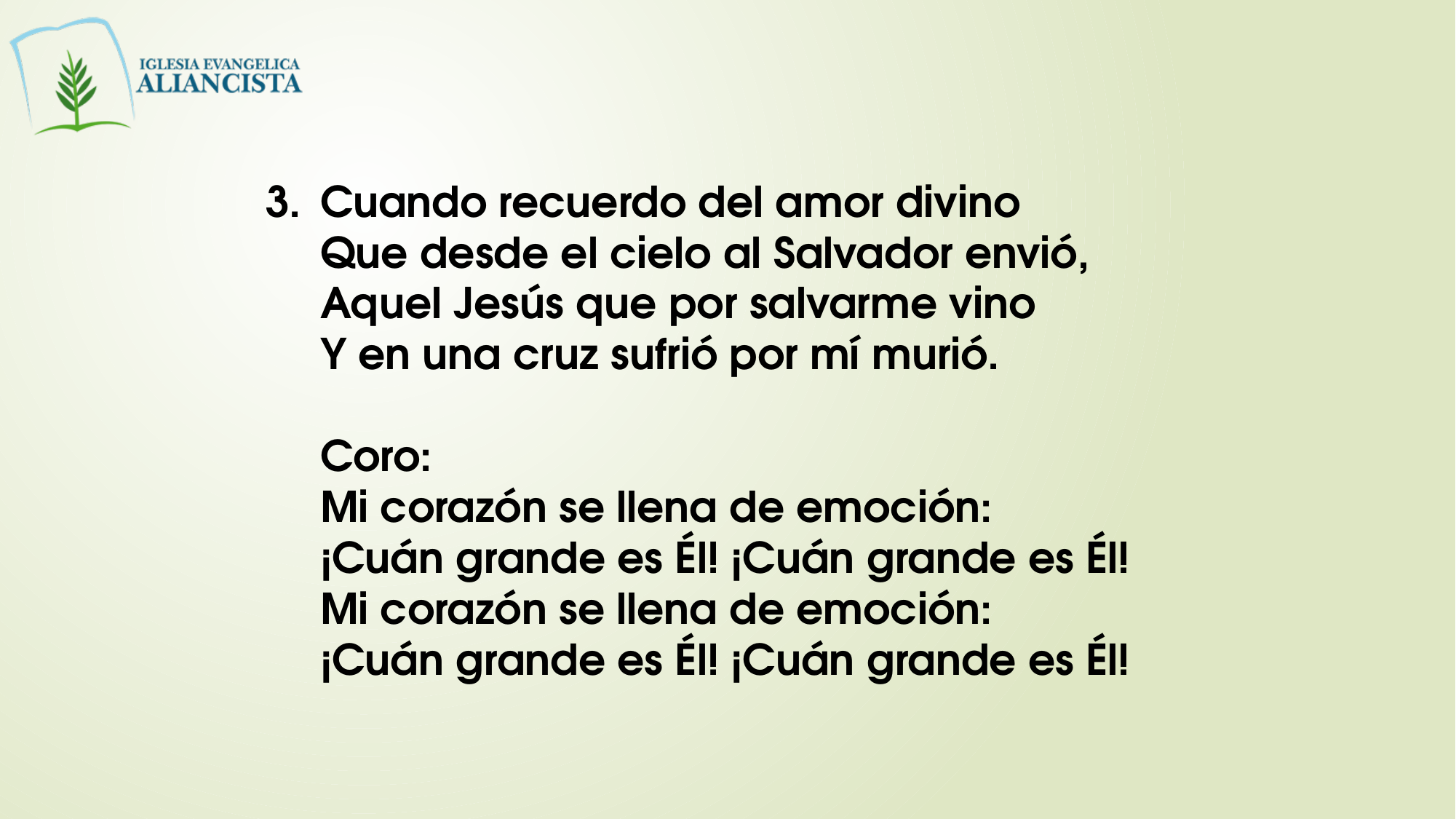

3. 	Cuando recuerdo del amor divino
		Que desde el cielo al Salvador envió,
		Aquel Jesús que por salvarme vino
		Y en una cruz sufrió por mí murió.

		Coro:
		Mi corazón se llena de emoción:
		¡Cuán grande es Él! ¡Cuán grande es Él!
		Mi corazón se llena de emoción:
		¡Cuán grande es Él! ¡Cuán grande es Él!